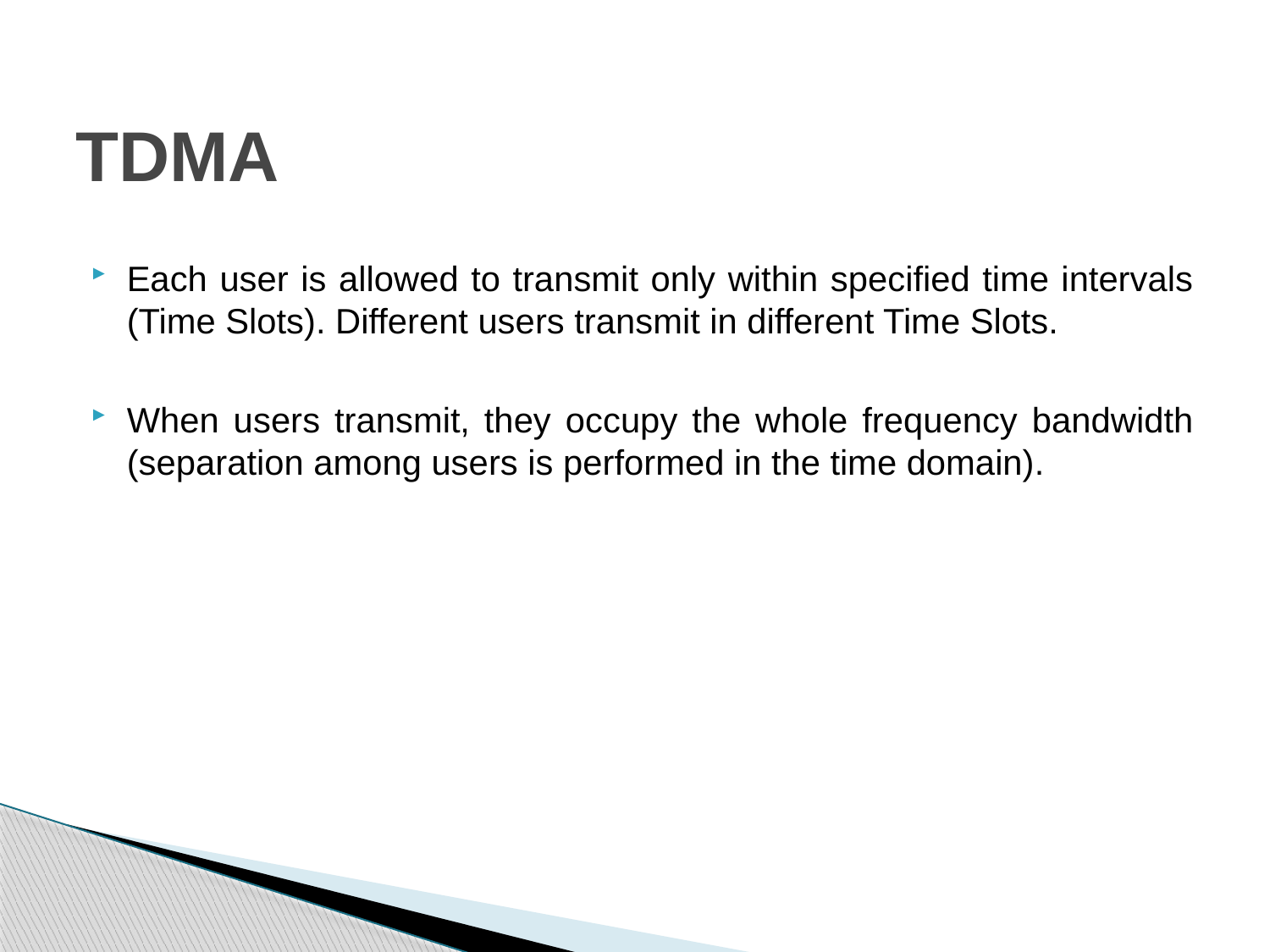

# TDMA
Each user is allowed to transmit only within specified time intervals (Time Slots). Different users transmit in different Time Slots.

When users transmit, they occupy the whole frequency bandwidth (separation among users is performed in the time domain).